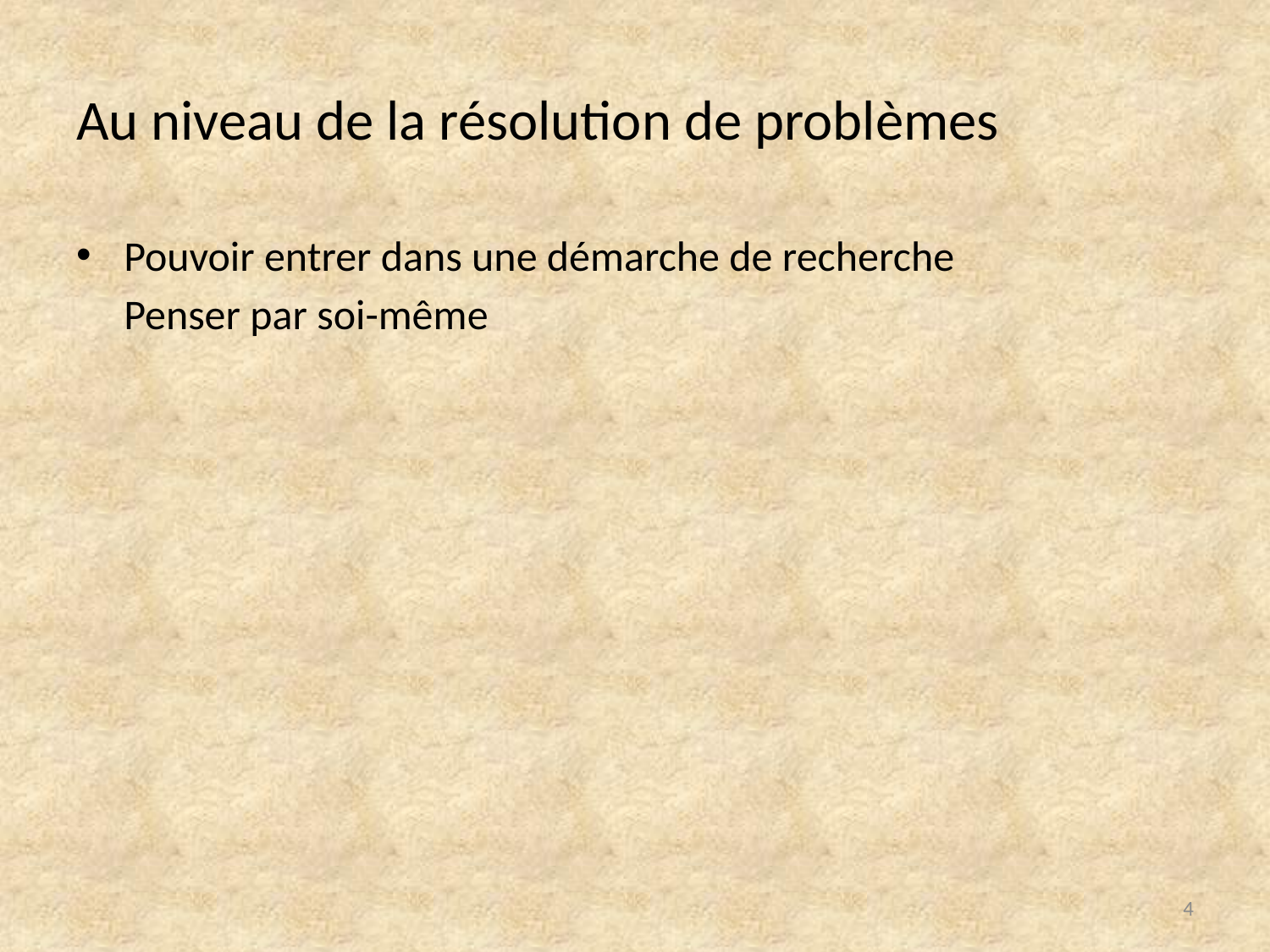

# Au niveau de la résolution de problèmes
Pouvoir entrer dans une démarche de recherche
	Penser par soi-même

4